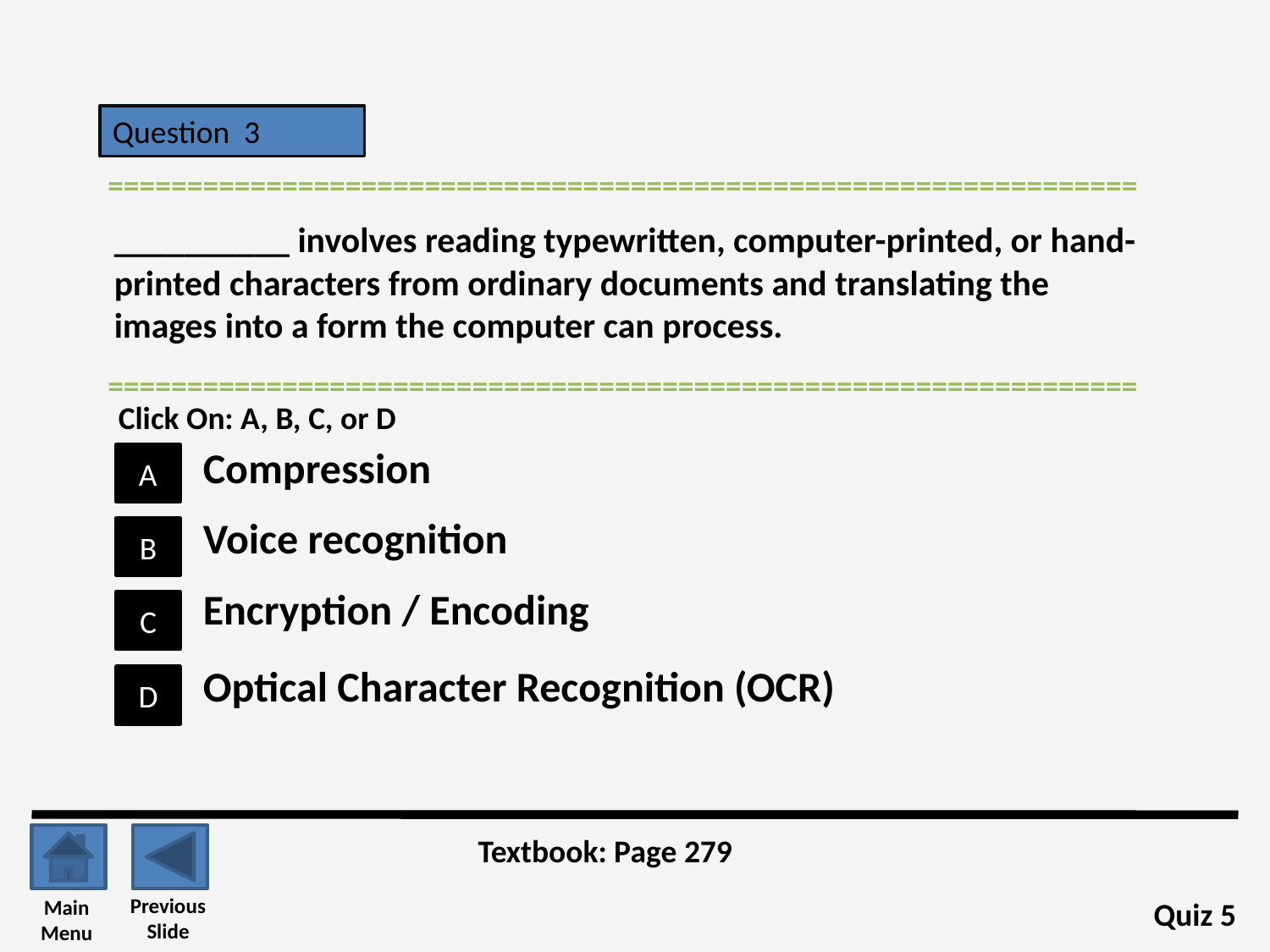

Question  3
=================================================================
__________ involves reading typewritten, computer-printed, or hand-printed characters from ordinary documents and translating the images into a form the computer can process.
=================================================================
Click On: A, B, C, or D

Compression
A
Voice recognition
B
Encryption / Encoding
C
Optical Character Recognition (OCR)
D

Textbook: Page 279
Previous
Slide
Main
Menu
Quiz 5